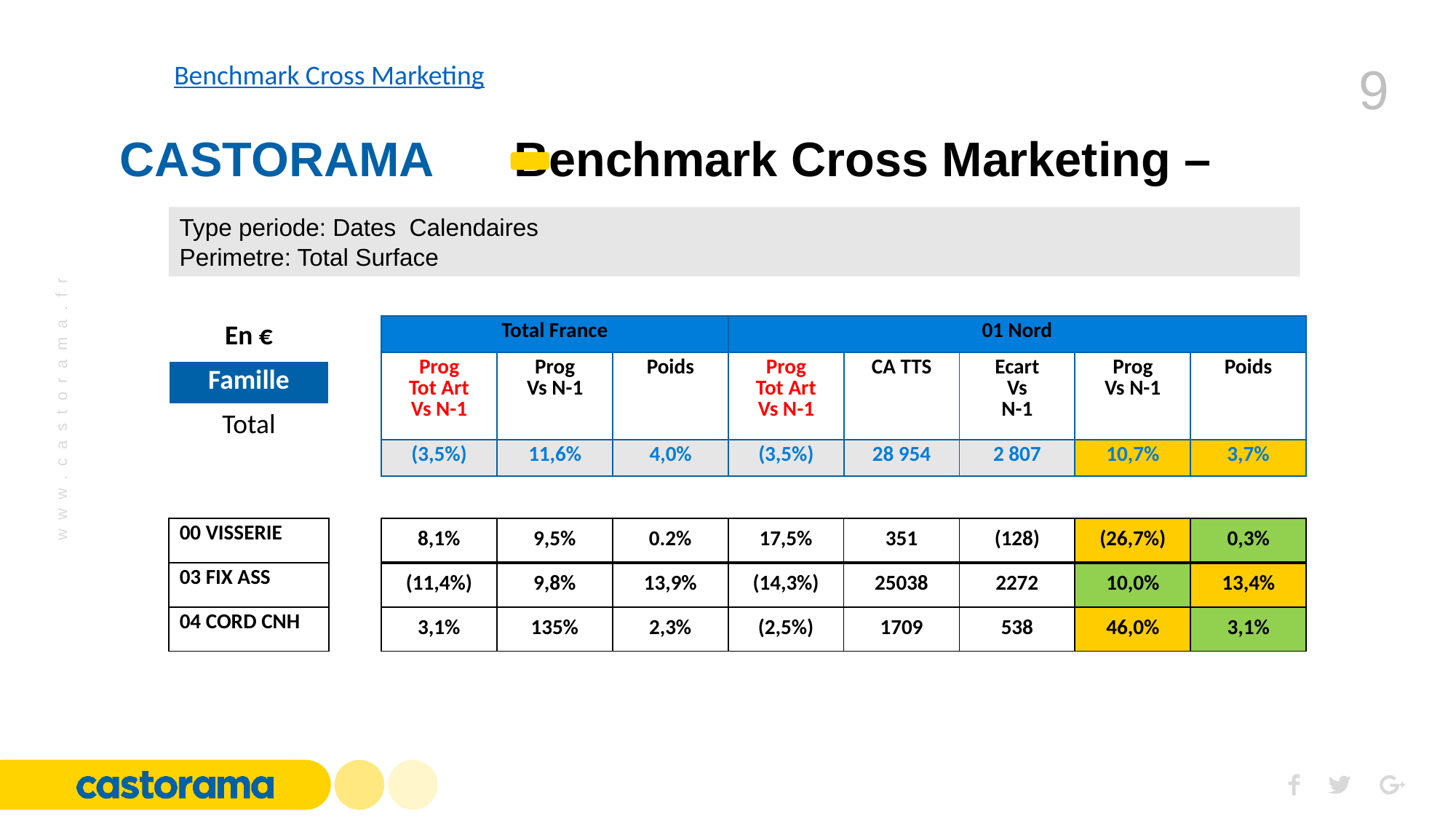

Benchmark Cross Marketing
	CASTORAMA      Benchmark Cross Marketing –

Type periode: Dates  Calendaires
Perimetre: Total Surface

| En € |
| --- |
| Famille |
| Total |
| Total France |  |  | 01 Nord |  |  |  |  |
| --- | --- | --- | --- | --- | --- | --- | --- |
| Prog Tot Art Vs N-1 | Prog Vs N-1 | Poids | Prog Tot Art Vs N-1 | CA TTS | Ecart Vs N-1 | Prog Vs N-1 | Poids |
| (3,5%) | 11,6% | 4,0% | (3,5%) | 28 954 | 2 807 | 10,7% | 3,7% |
| 00 VISSERIE |
| --- |
| 03 FIX ASS |
| 04 CORD CNH |
| 8,1% | 9,5% | 0.2% | 17,5% | 351 | (128) | (26,7%) | 0,3% |
| --- | --- | --- | --- | --- | --- | --- | --- |
| (11,4%) | 9,8% | 13,9% | (14,3%) | 25038 | 2272 | 10,0% | 13,4% |
| 3,1% | 135% | 2,3% | (2,5%) | 1709 | 538 | 46,0% | 3,1% |